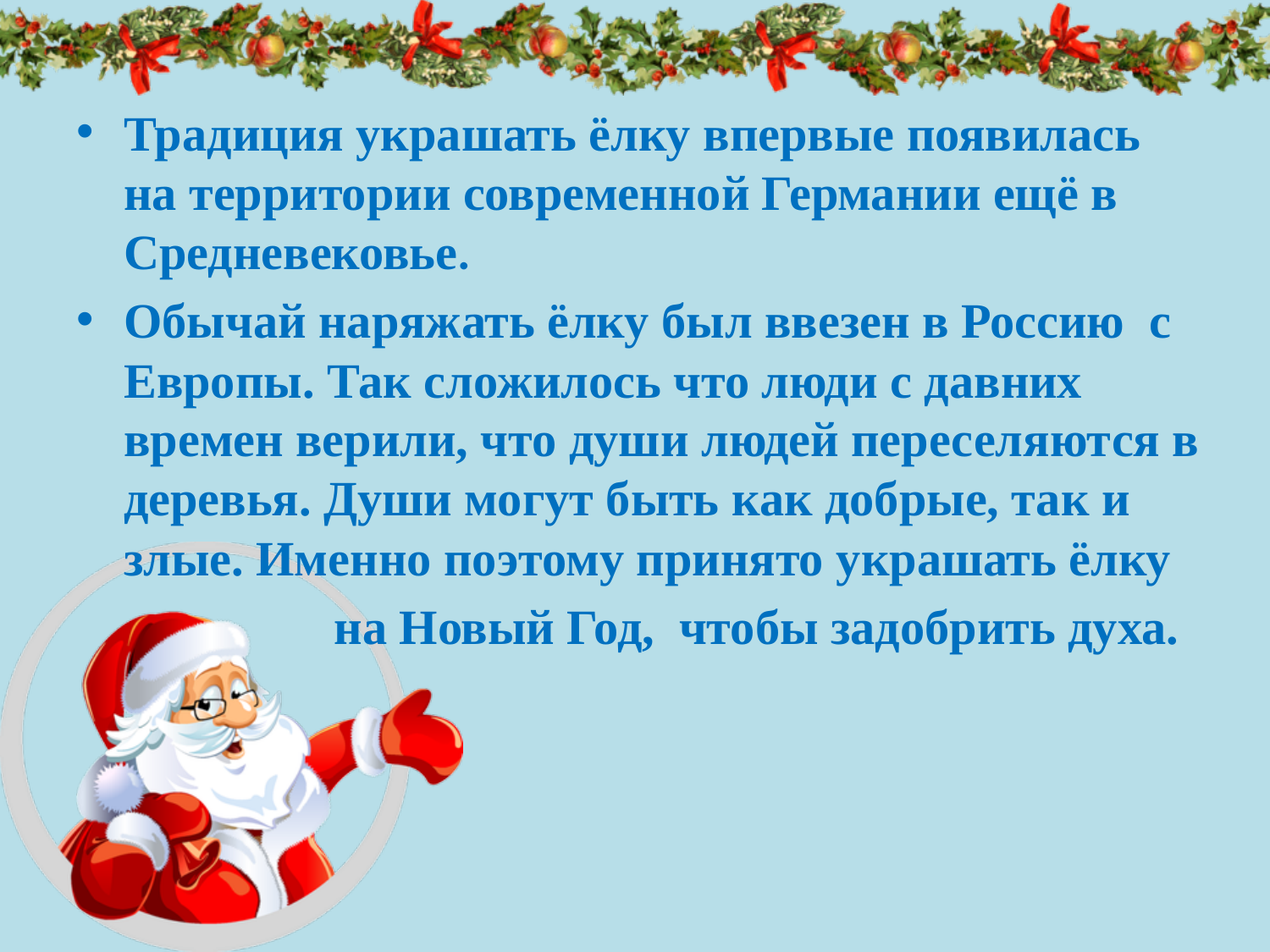

Традиция украшать ёлку впервые появилась на территории современной Германии ещё в Средневековье.
Обычай наряжать ёлку был ввезен в Россию  с Европы. Так сложилось что люди с давних времен верили, что души людей переселяются в деревья. Души могут быть как добрые, так и злые. Именно поэтому принято украшать ёлку
                     на Новый Год,  чтобы задобрить духа.